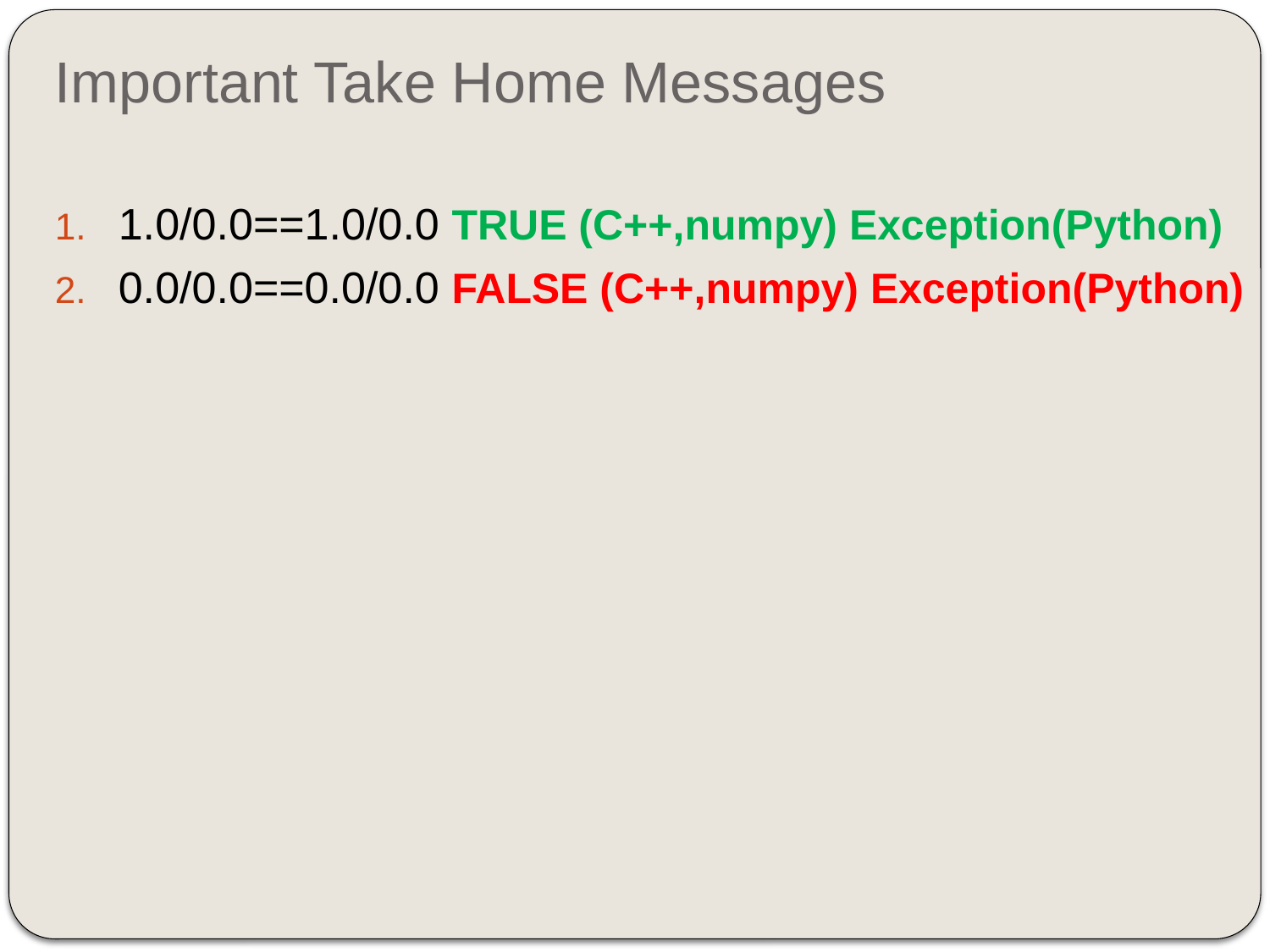

# Important Take Home Messages

1.0/0.0==1.0/0.0 TRUE (C++,numpy) Exception(Python)
0.0/0.0==0.0/0.0 FALSE (C++,numpy) Exception(Python)